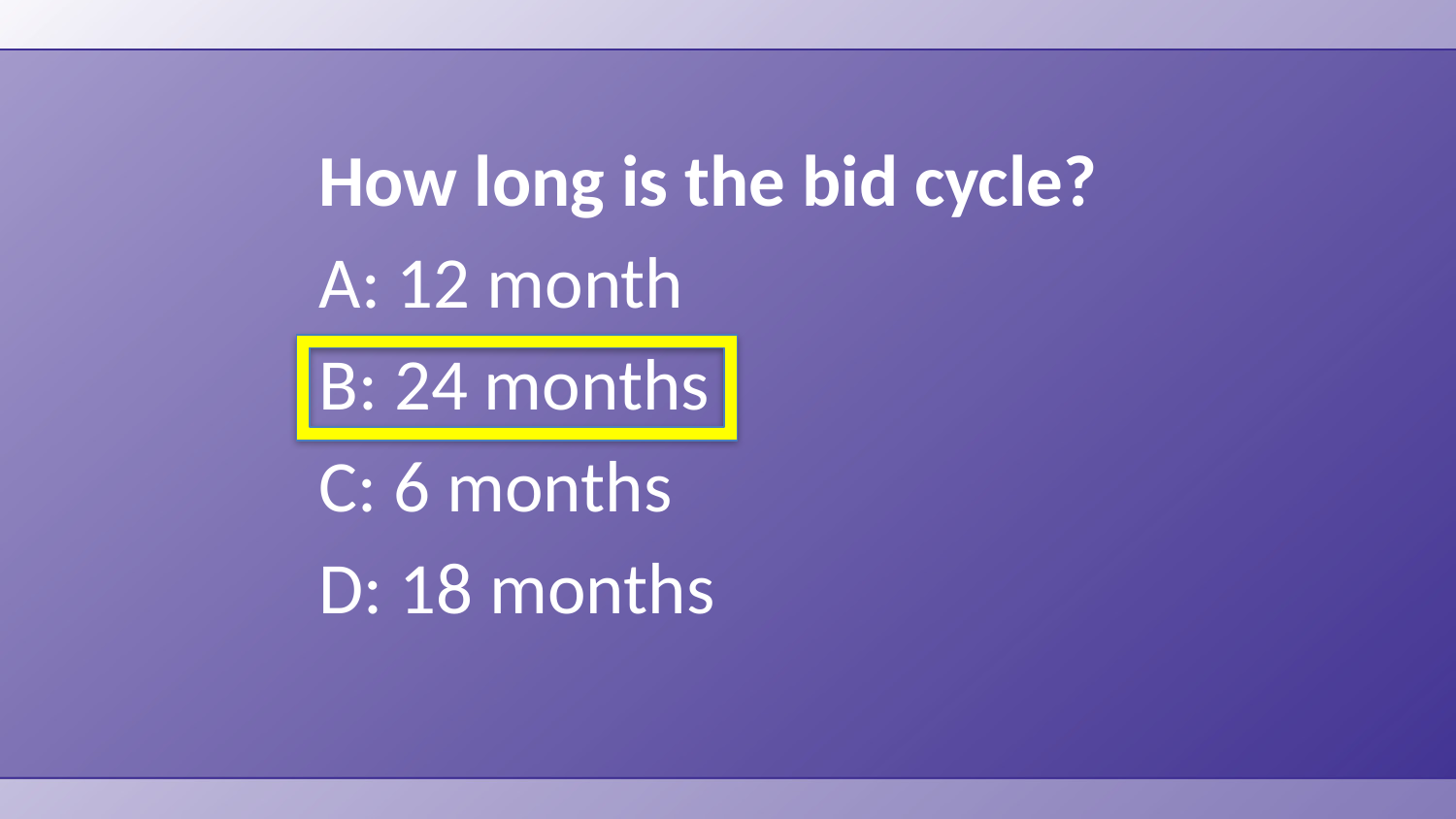

How long is the bid cycle?
A: 12 month
B: 24 months
C: 6 months
D: 18 months